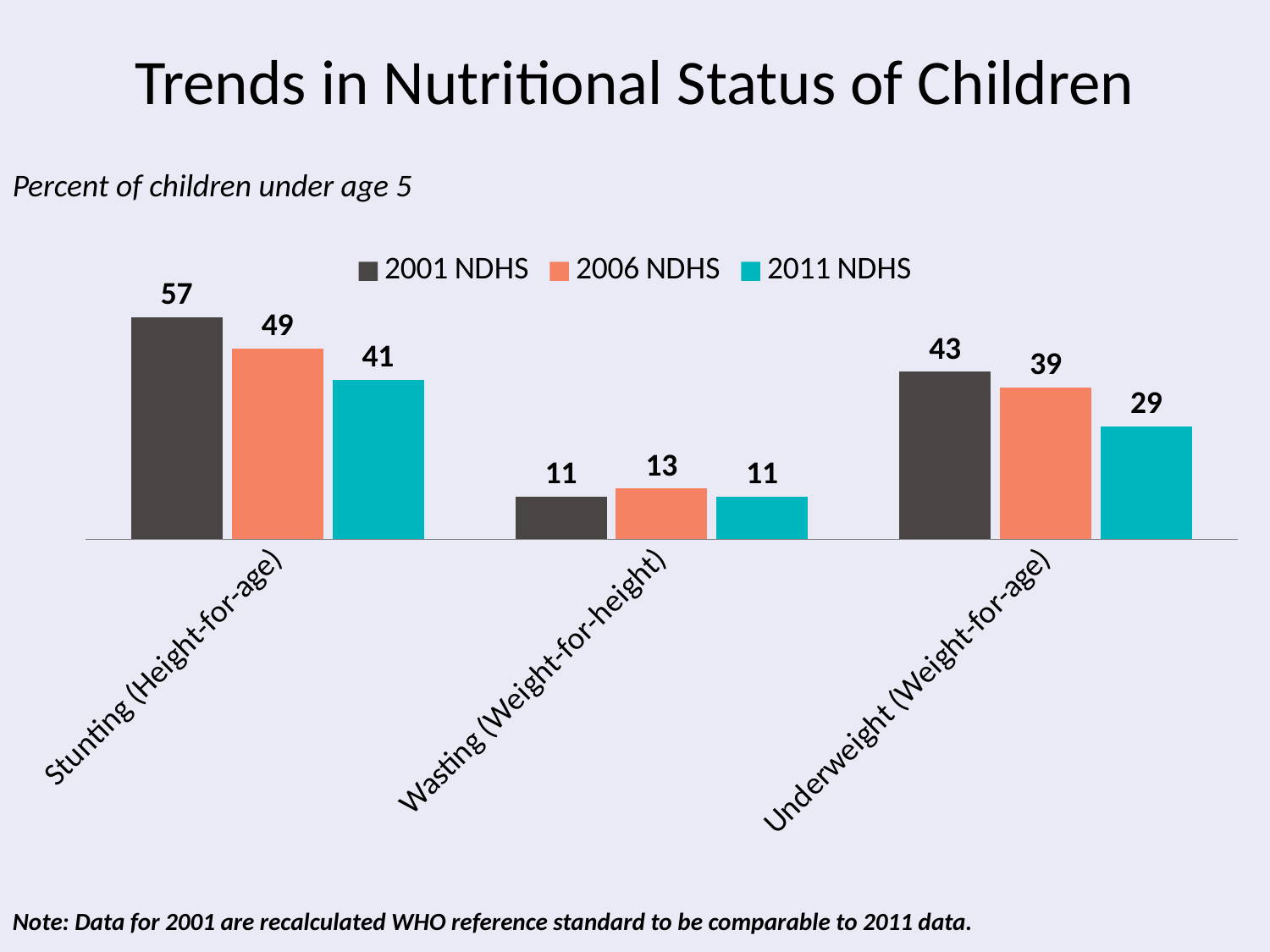

# Trends in Nutritional Status of Children
Percent of children under age 5

### Chart

| Category | 2001 NDHS | 2006 NDHS | 2011 NDHS |
|---|---|---|---|
|  Stunting (Height-for-age) | 57.0 | 49.0 | 41.0 |
| Wasting (Weight-for-height) | 11.0 | 13.0 | 11.0 |
| Underweight (Weight-for-age) | 43.0 | 39.0 | 29.0 |
Note: Data for 2001 are recalculated WHO reference standard to be comparable to 2011 data.